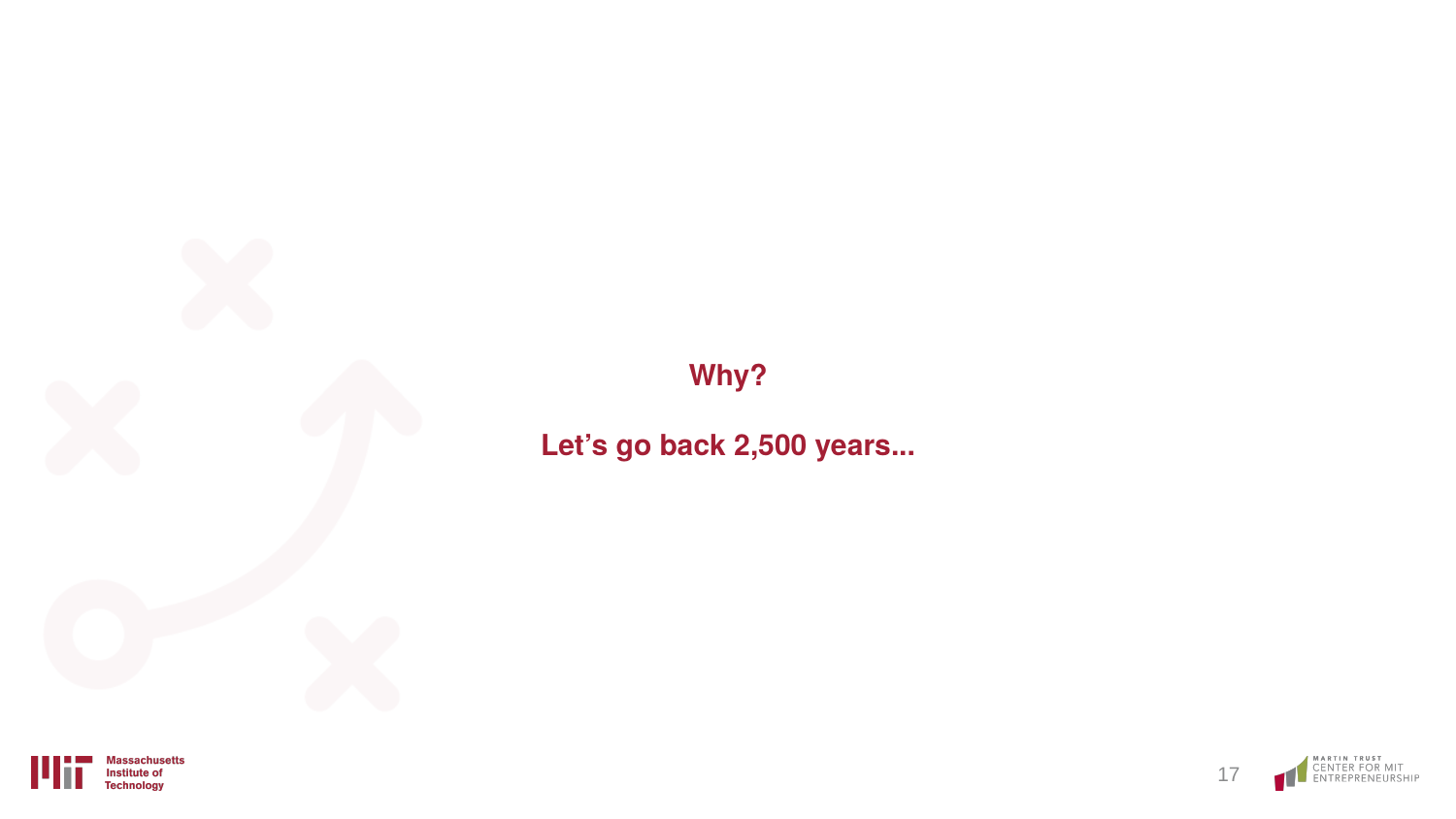

# Why?

Let’s go back 2,500 years...
17